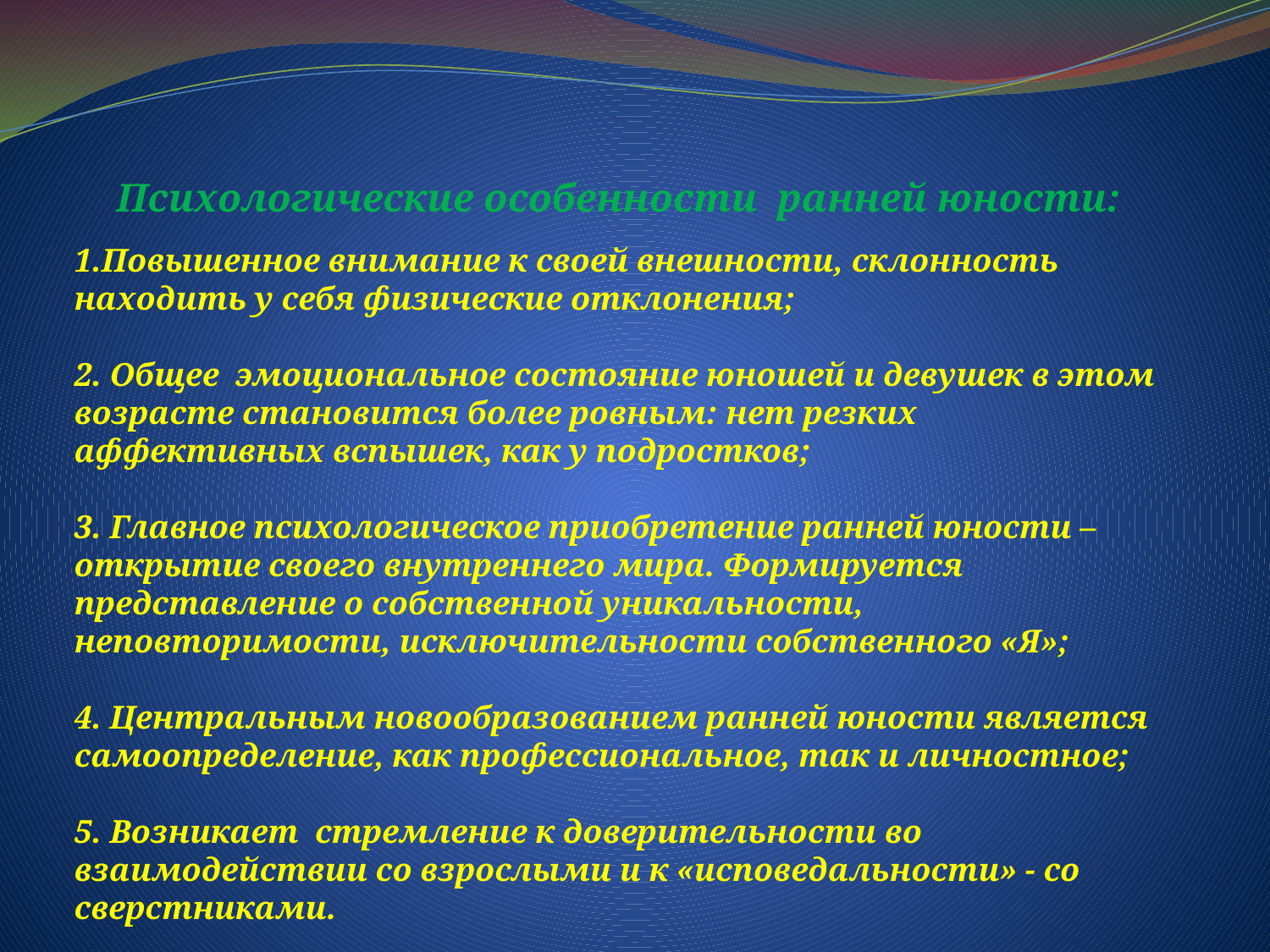

# Психологические особенности  ранней юности:

1.Повышенное внимание к своей внешности, склонность находить у себя физические отклонения;

2. Общее  эмоциональное состояние юношей и девушек в этом возрасте становится более ровным: нет резких аффективных вспышек, как у подростков;

3. Главное психологическое приобретение ранней юности – открытие своего внутреннего мира. Формируется  представление о собственной уникальности, неповторимости, исключительности собственного «Я»;

4. Центральным новообразованием ранней юности является самоопределение, как профессиональное, так и личностное;

5. Возникает  стремление к доверительности во взаимодействии со взрослыми и к «исповедальности» - со сверстниками.